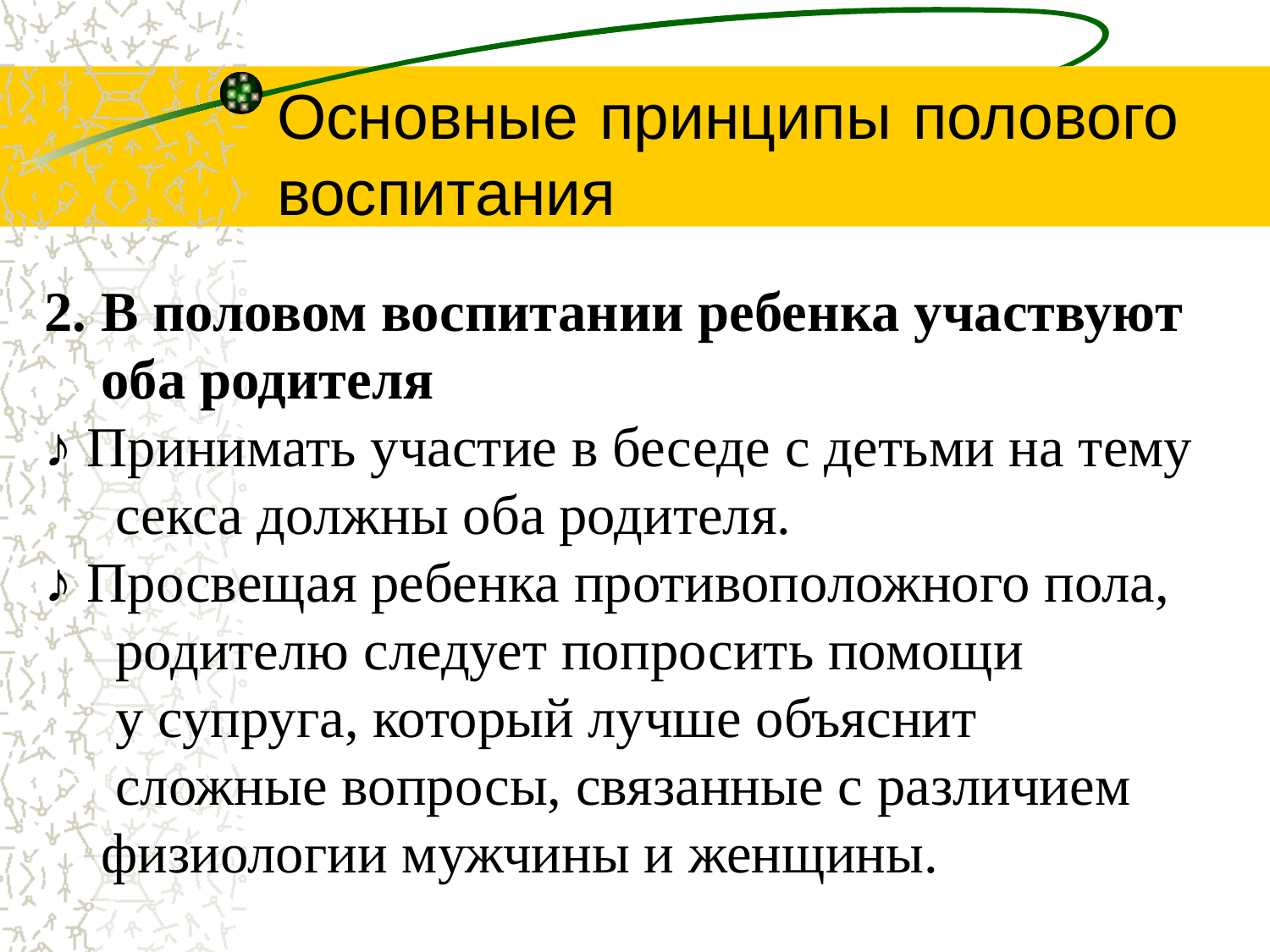

Основные принципы полового воспитания
2. В половом воспитании ребенка участвуют
    оба родителя
♪ Принимать участие в беседе с детьми на тему
     секса должны оба родителя.
♪ Просвещая ребенка противоположного пола,
     родителю следует попросить помощи
     у супруга, который лучше объяснит
     сложные вопросы, связанные с различием
    физиологии мужчины и женщины.